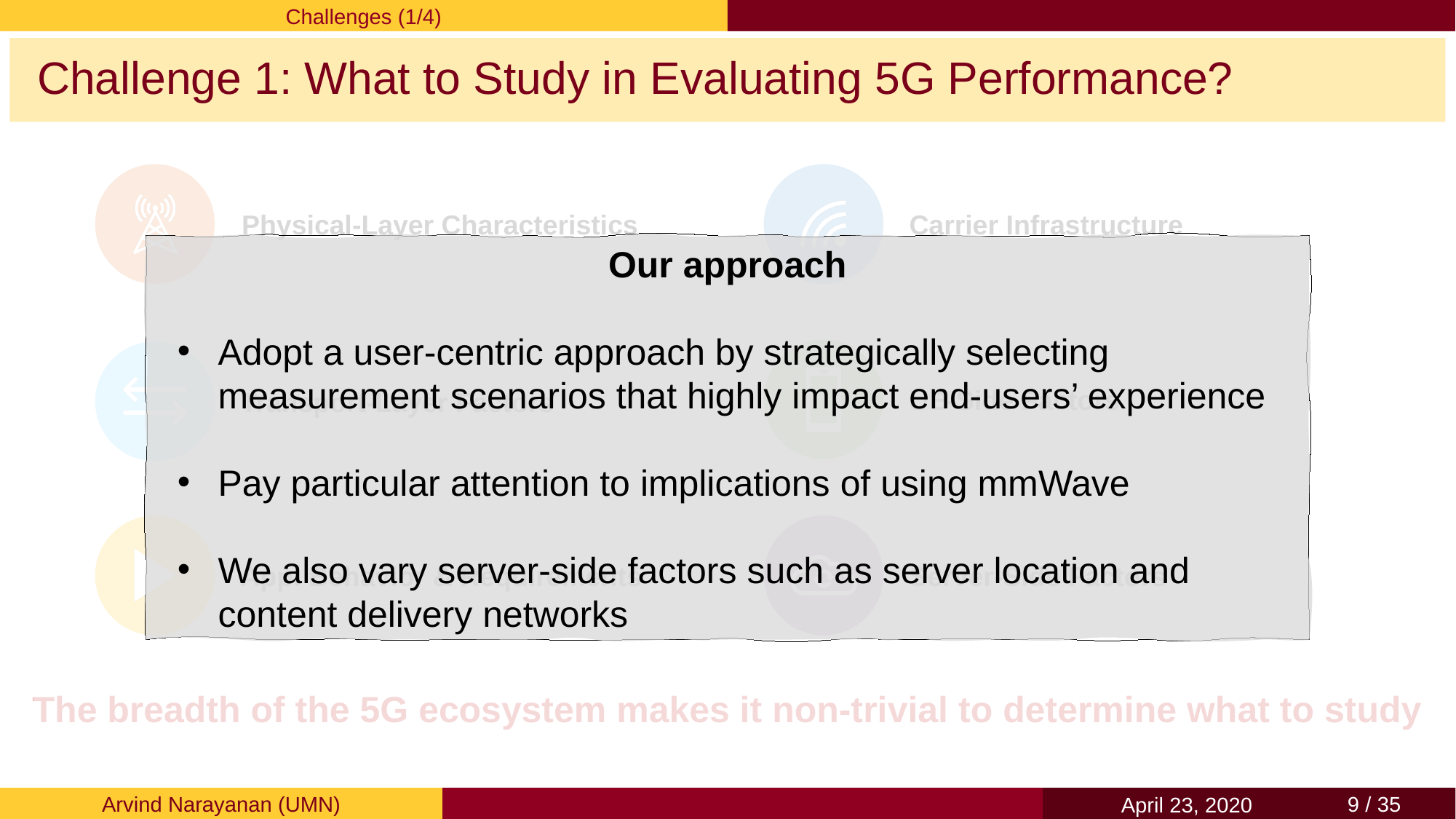

Challenges (1/4)
# Challenge 1: What to Study in Evaluating 5G Performance?

Physical-Layer Characteristics

Transport-Layer Factors

App. Behavior & Requirements

Carrier Infrastructure

UE-Side Factors

Server-Side Factors
Our approach

Adopt a user-centric approach by strategically selecting measurement scenarios that highly impact end-users’ experience

Pay particular attention to implications of using mmWave

We also vary server-side factors such as server location and content delivery networks
The breadth of the 5G ecosystem makes it non-trivial to determine what to study